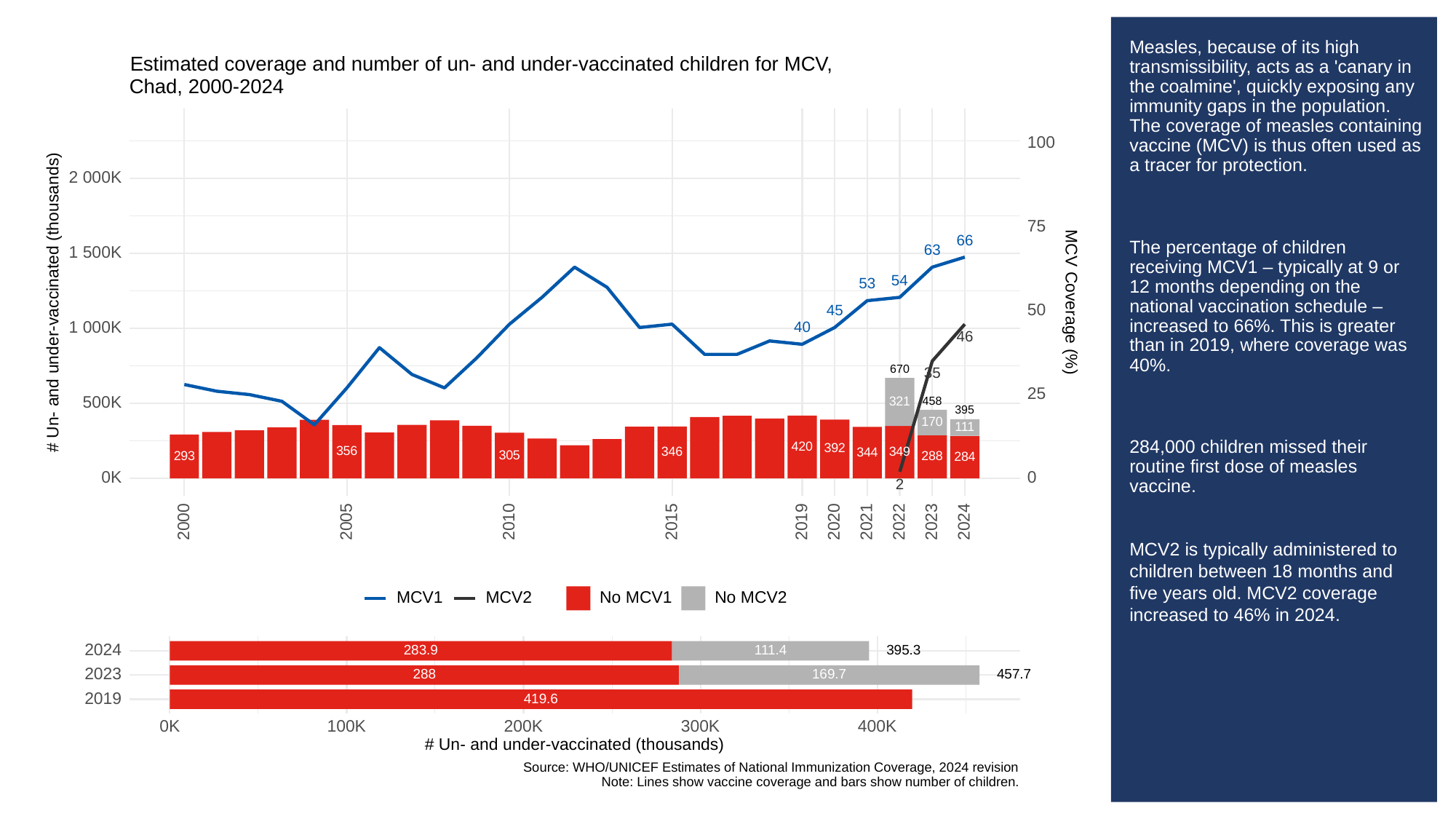

# Measles, because of its high transmissibility, acts as a 'canary in the coalmine', quickly exposing any immunity gaps in the population. The coverage of measles containing vaccine (MCV) is thus often used as a tracer for protection.

The percentage of children receiving MCV1 – typically at 9 or 12 months depending on the national vaccination schedule – increased to 66%. This is greater than in 2019, where coverage was 40%.

284,000 children missed their routine first dose of measles vaccine.

MCV2 is typically administered to children between 18 months and five years old. MCV2 coverage increased to 46% in 2024.

Estimated coverage and number of un- and under-vaccinated children for MCV,
Chad, 2000-2024

100

2 000K

75
66
63
1 500K

54
53

# Un- and under-vaccinated (thousands)
MCV Coverage (%)
50
45
1 000K
40

46
670

35

25
458
321
500K

395

170

111

420
392

356
349
346
344
305
293
288
284
0K
0

2
2023
2000
2005
2010
2015
2019
2020
2021
2022
2024

MCV1
MCV2
No MCV1
No MCV2

2024
283.9
395.3
111.4

2023
288
169.7
457.7

2019
419.6

300K
0K
100K
200K
400K
# Un- and under-vaccinated (thousands)
Source: WHO/UNICEF Estimates of National Immunization Coverage, 2024 revision
Note: Lines show vaccine coverage and bars show number of children.